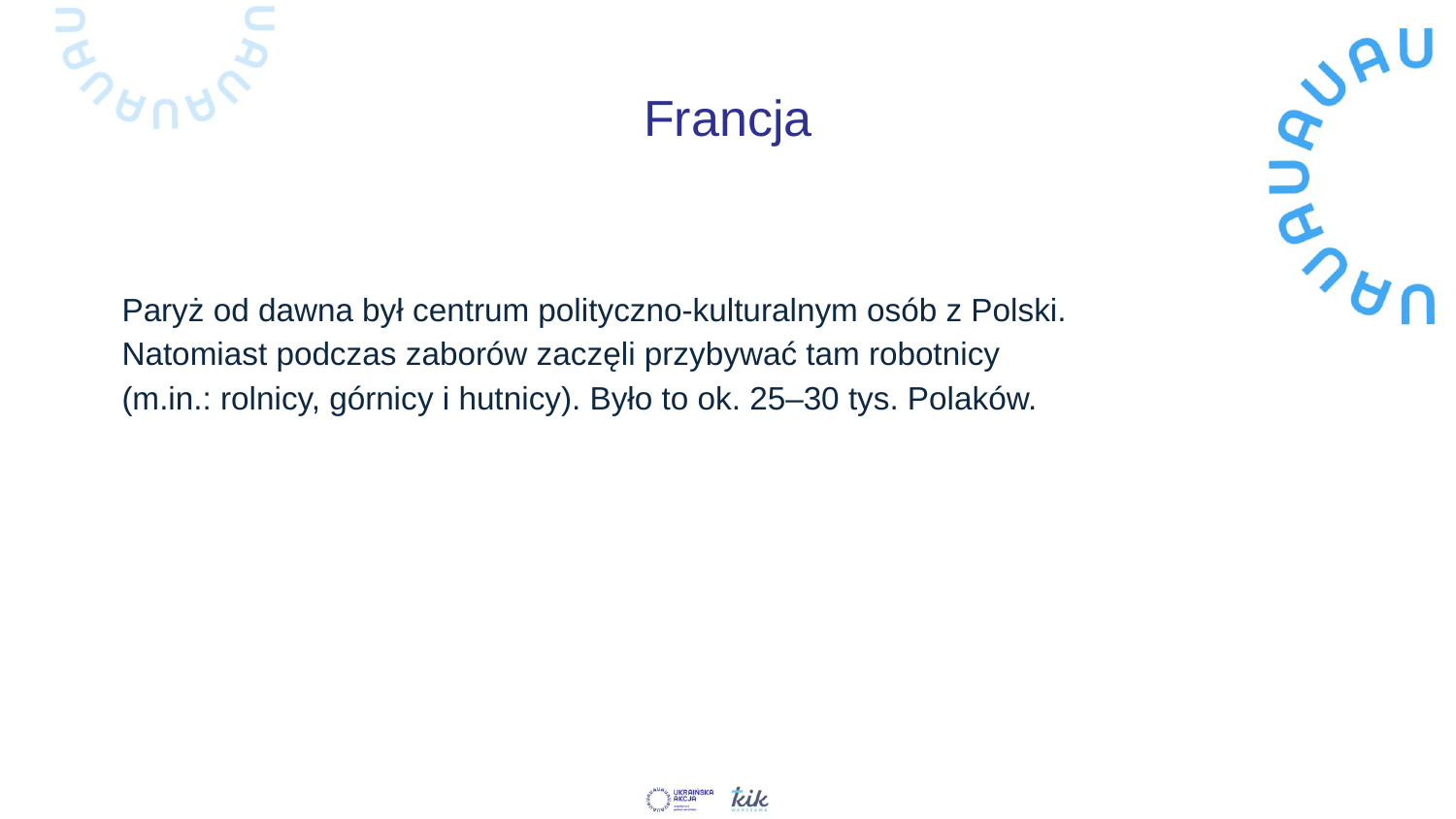

# Francja
Paryż od dawna był centrum polityczno-kulturalnym osób z Polski.
Natomiast podczas zaborów zaczęli przybywać tam robotnicy
(m.in.: rolnicy, górnicy i hutnicy). Było to ok. 25–30 tys. Polaków.